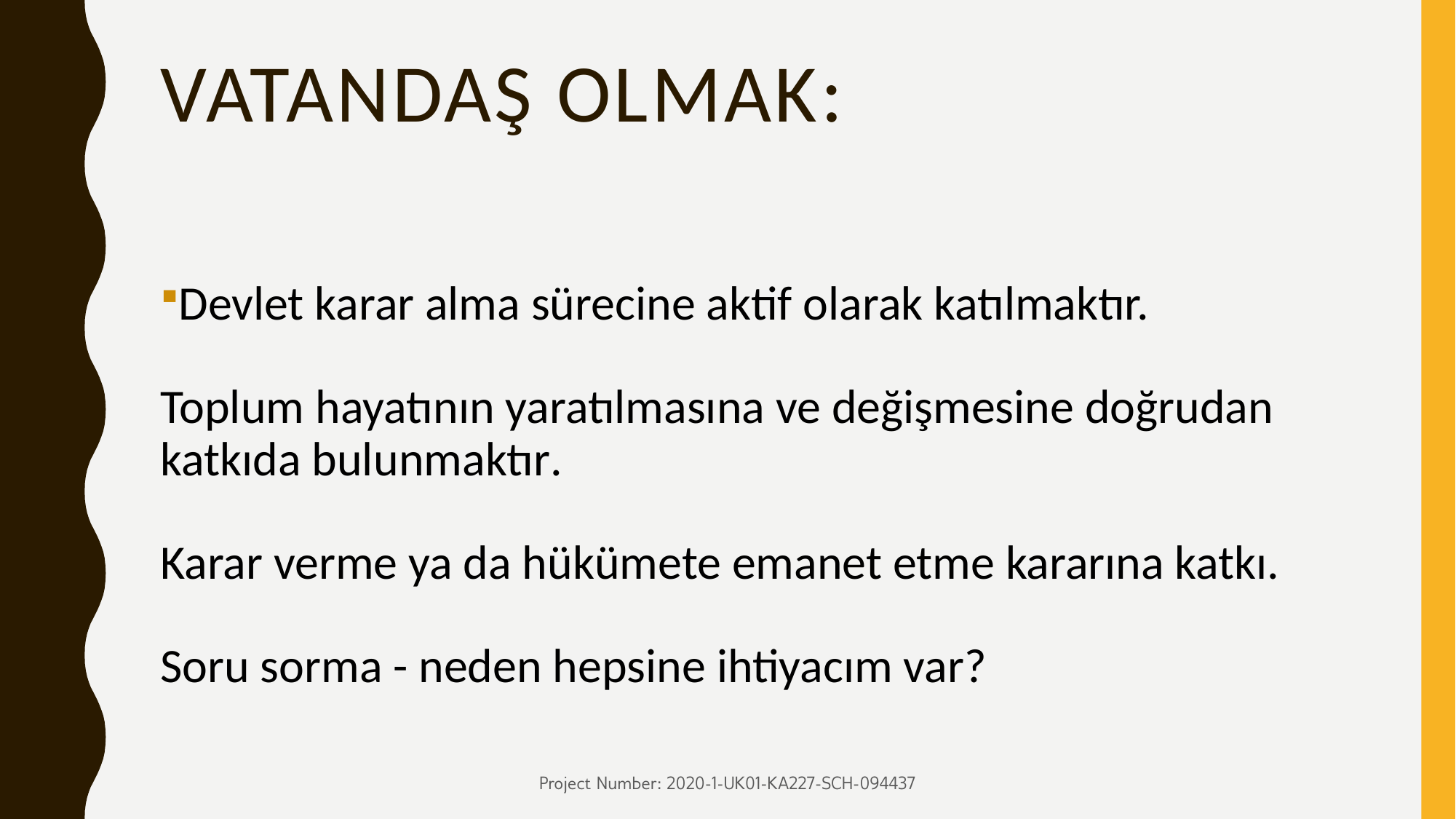

# VATANDAŞ OLMAK:
Devlet karar alma sürecine aktif olarak katılmaktır.
Toplum hayatının yaratılmasına ve değişmesine doğrudan katkıda bulunmaktır.
Karar verme ya da hükümete emanet etme kararına katkı.
Soru sorma - neden hepsine ihtiyacım var?
Project Number: 2020-1-UK01-KA227-SCH-094437